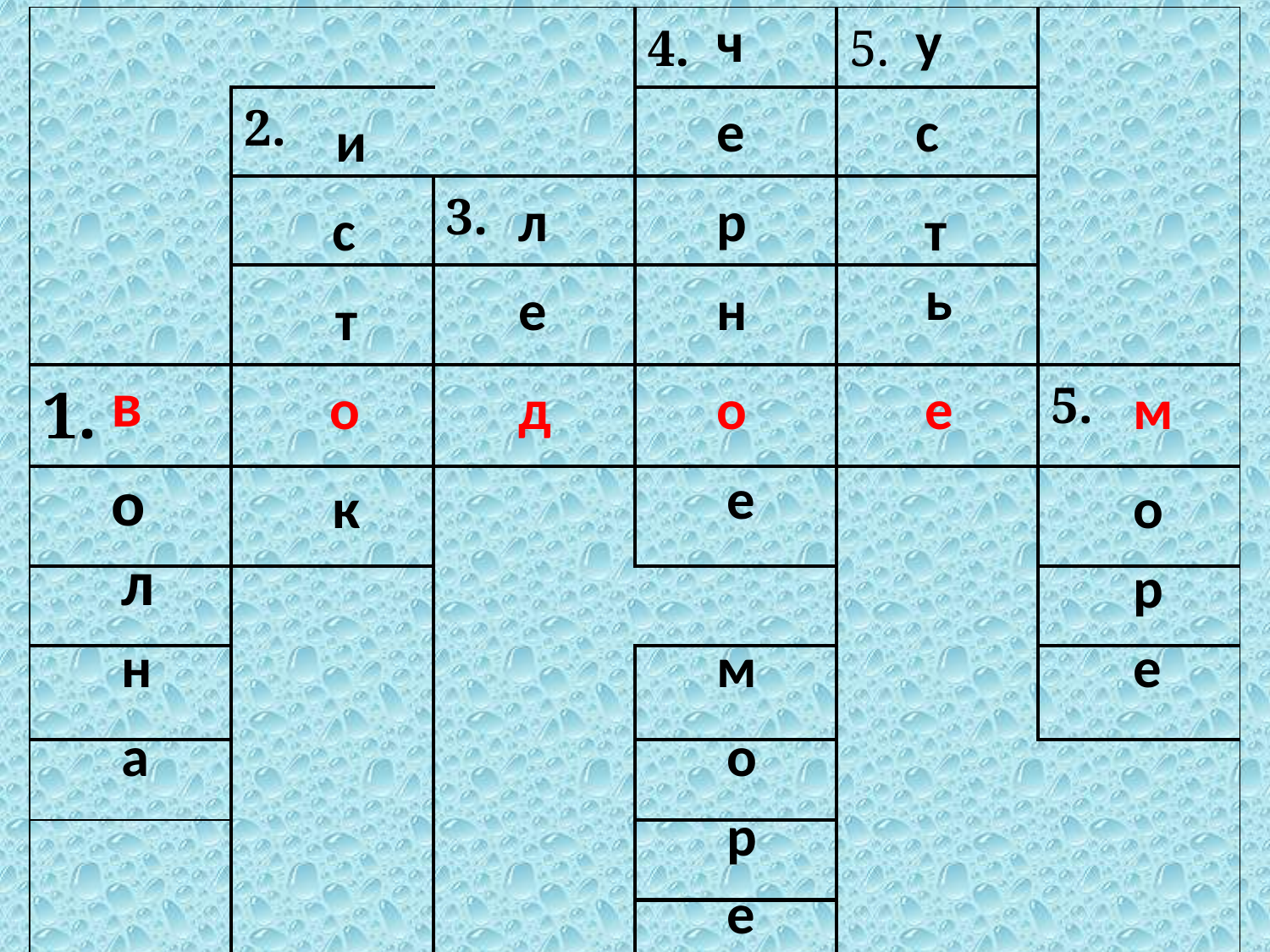

ч
у
|  |  |  | 4. | 5. |  |
| --- | --- | --- | --- | --- | --- |
|  | 2. |  |  |  |  |
|  |  | 3. |  |  |  |
|  |  |  |  |  |  |
| 1. |  |  |  |  | 5. |
|  |  |  |  |  |  |
|  |  |  |  |  |  |
|  |  |  |  |  |  |
|  |  |  |  |  |  |
|  |  |  |  |  |  |
|  |  |  |  |  |  |
е
с
  и
л
р
 с
т
ь
е
н
  т
в
о
д
о
е
м
е
о
 к
о
л
р
н
м
е
а
о
р
е